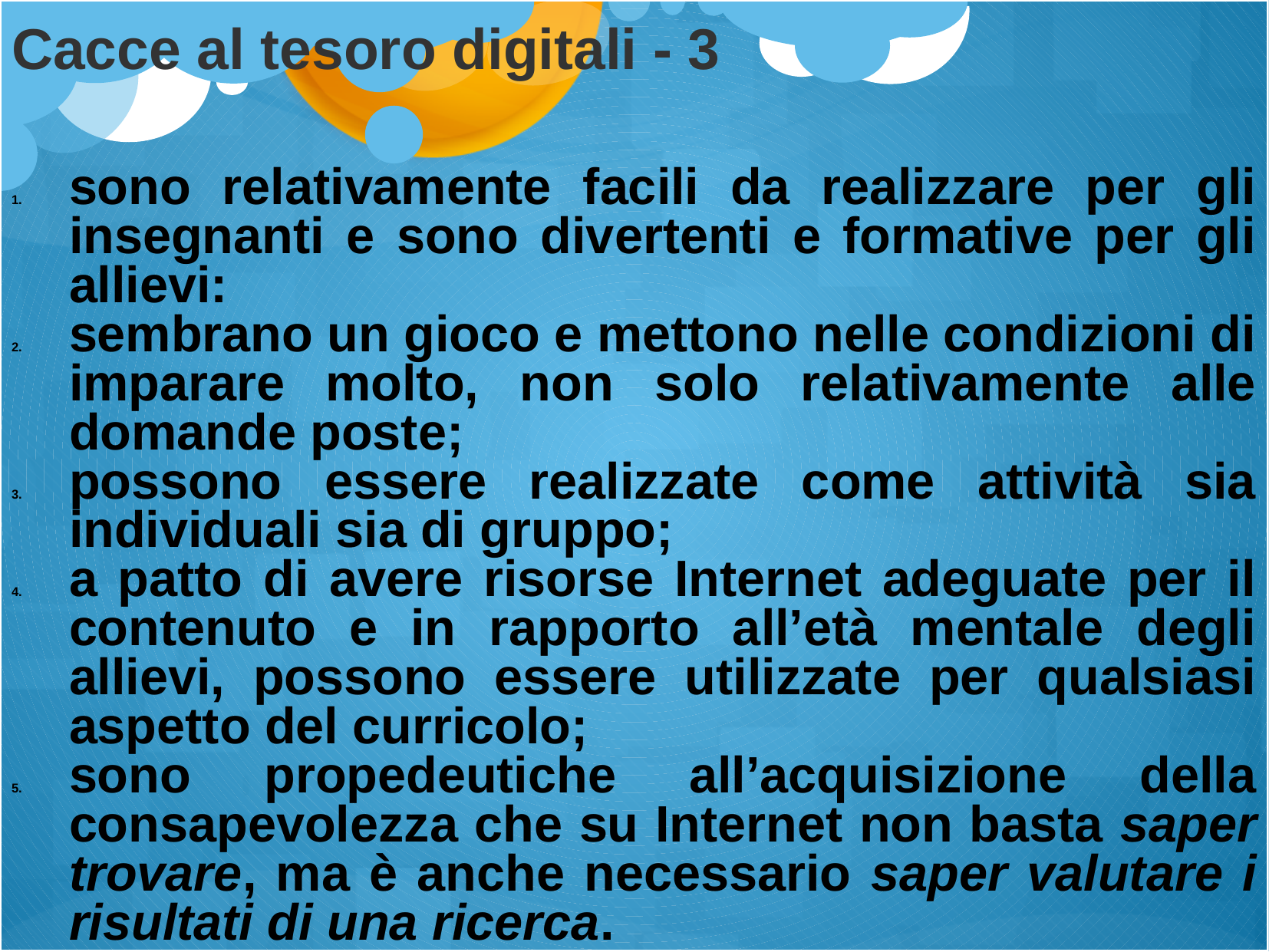

Cacce al tesoro digitali - 3

sono relativamente facili da realizzare per gli insegnanti e sono divertenti e formative per gli allievi:
sembrano un gioco e mettono nelle condizioni di imparare molto, non solo relativamente alle domande poste;
possono essere realizzate come attività sia individuali sia di gruppo;
a patto di avere risorse Internet adeguate per il contenuto e in rapporto all’età mentale degli allievi, possono essere utilizzate per qualsiasi aspetto del curricolo;
sono propedeutiche all’acquisizione della consapevolezza che su Internet non basta saper trovare, ma è anche necessario saper valutare i risultati di una ricerca.

Esempio: Le mappe – risorsa per l’autoformazione